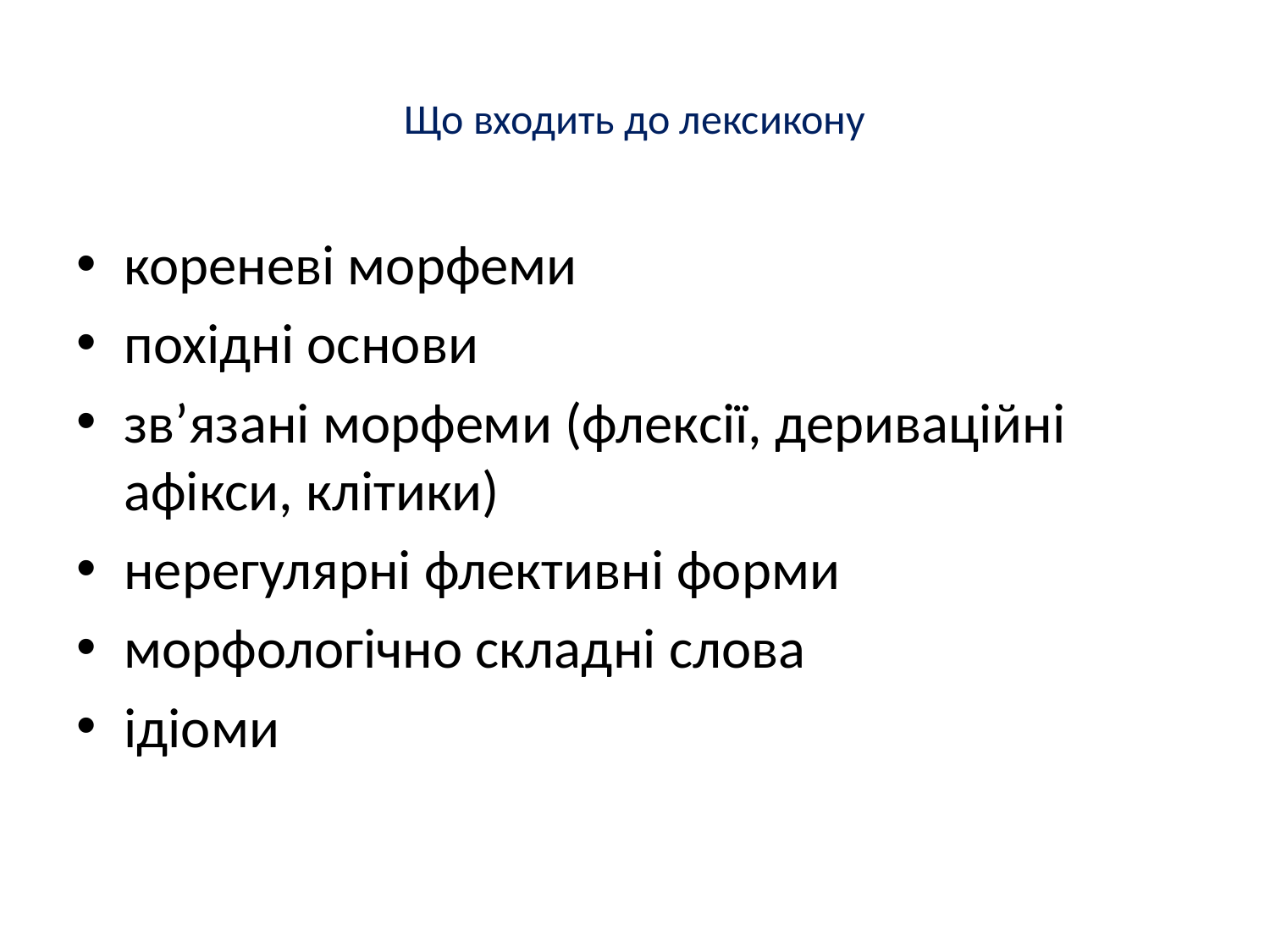

# Що входить до лексикону
кореневі морфеми
похідні основи
зв’язані морфеми (флексії, дериваційні афікси, клітики)
нерегулярні флективні форми
морфологічно складні слова
ідіоми